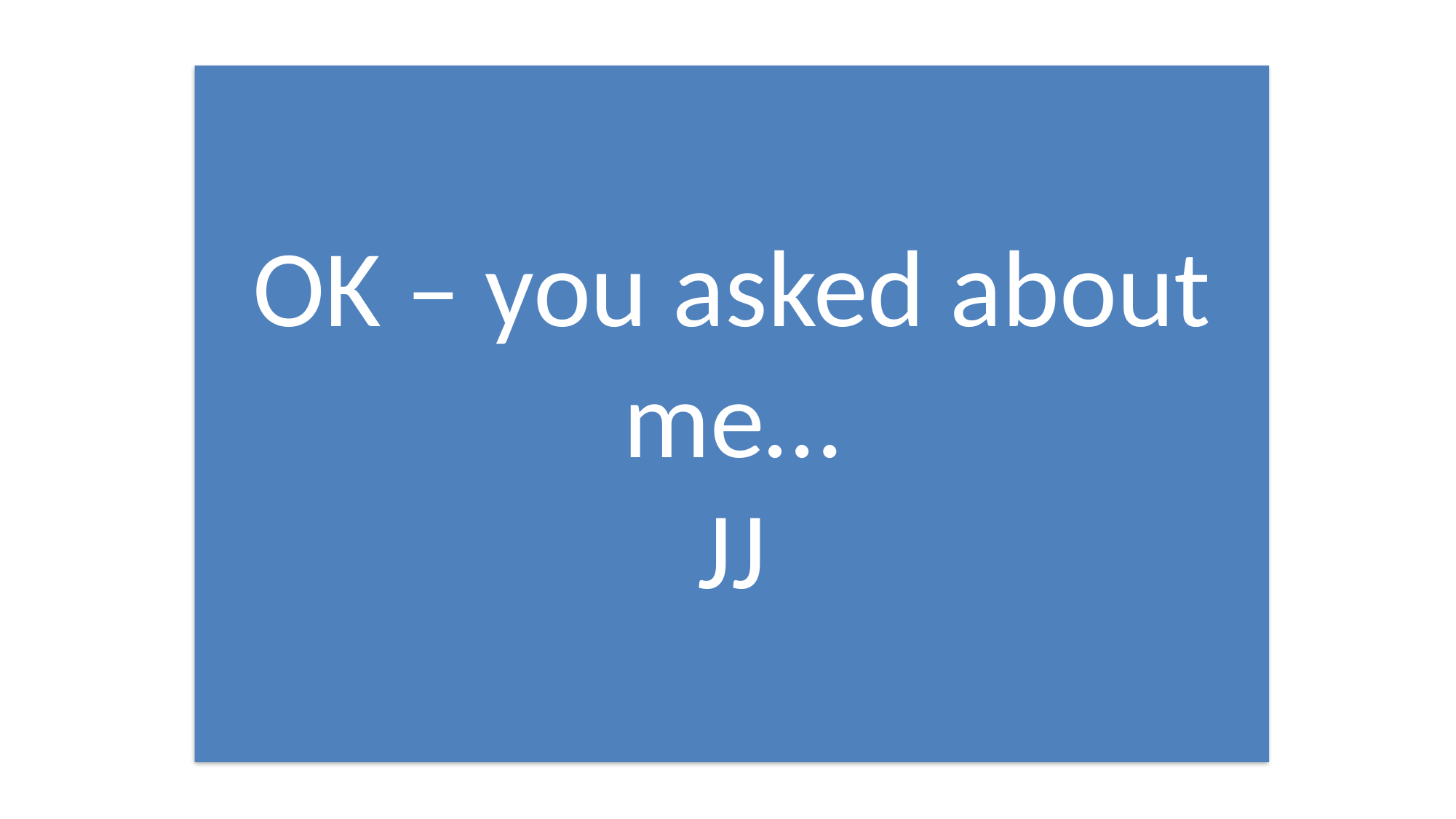

# OK – you asked about me… JJ